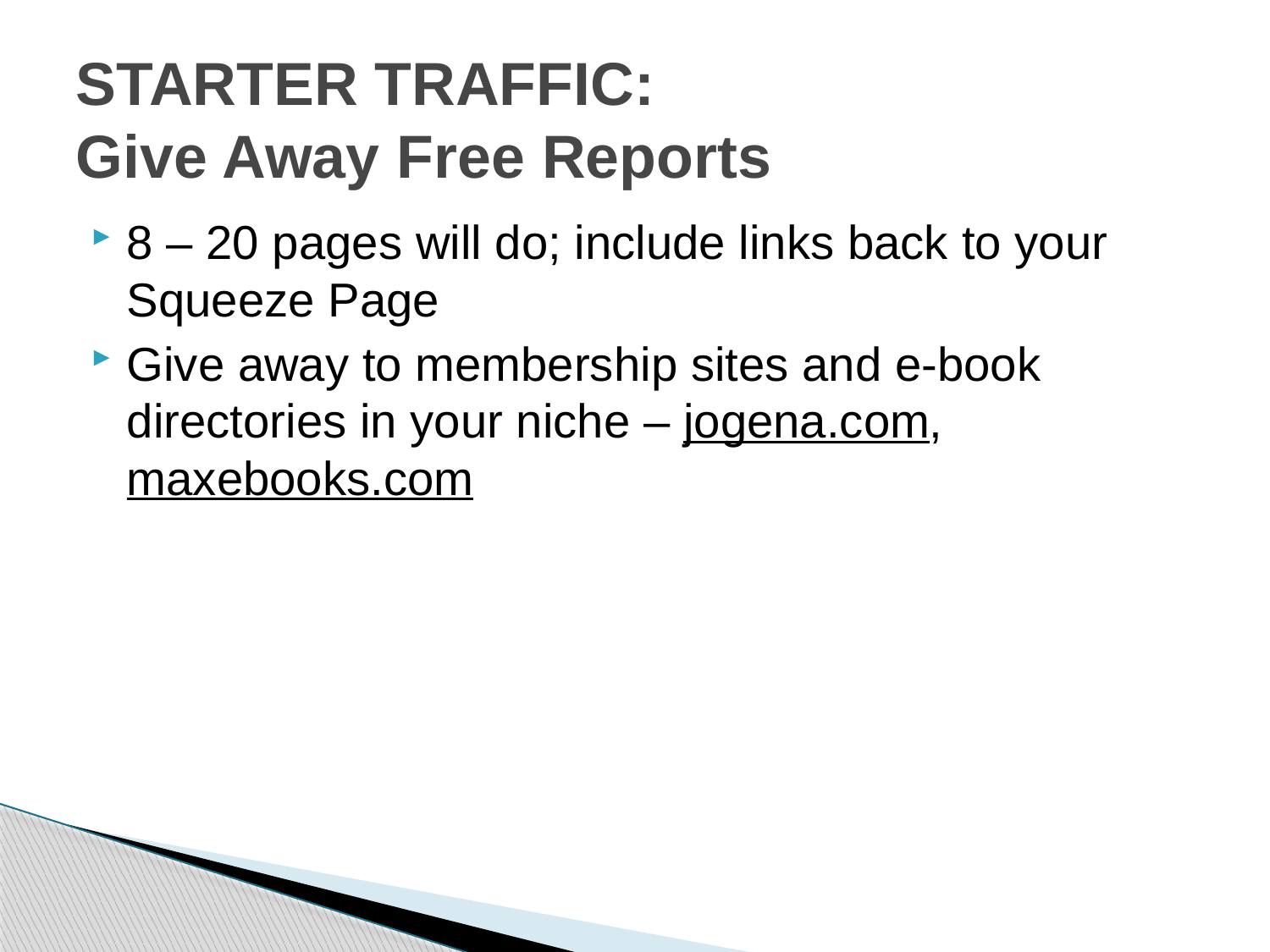

# STARTER TRAFFIC: Give Away Free Reports
8 – 20 pages will do; include links back to your Squeeze Page
Give away to membership sites and e-book directories in your niche – jogena.com, maxebooks.com